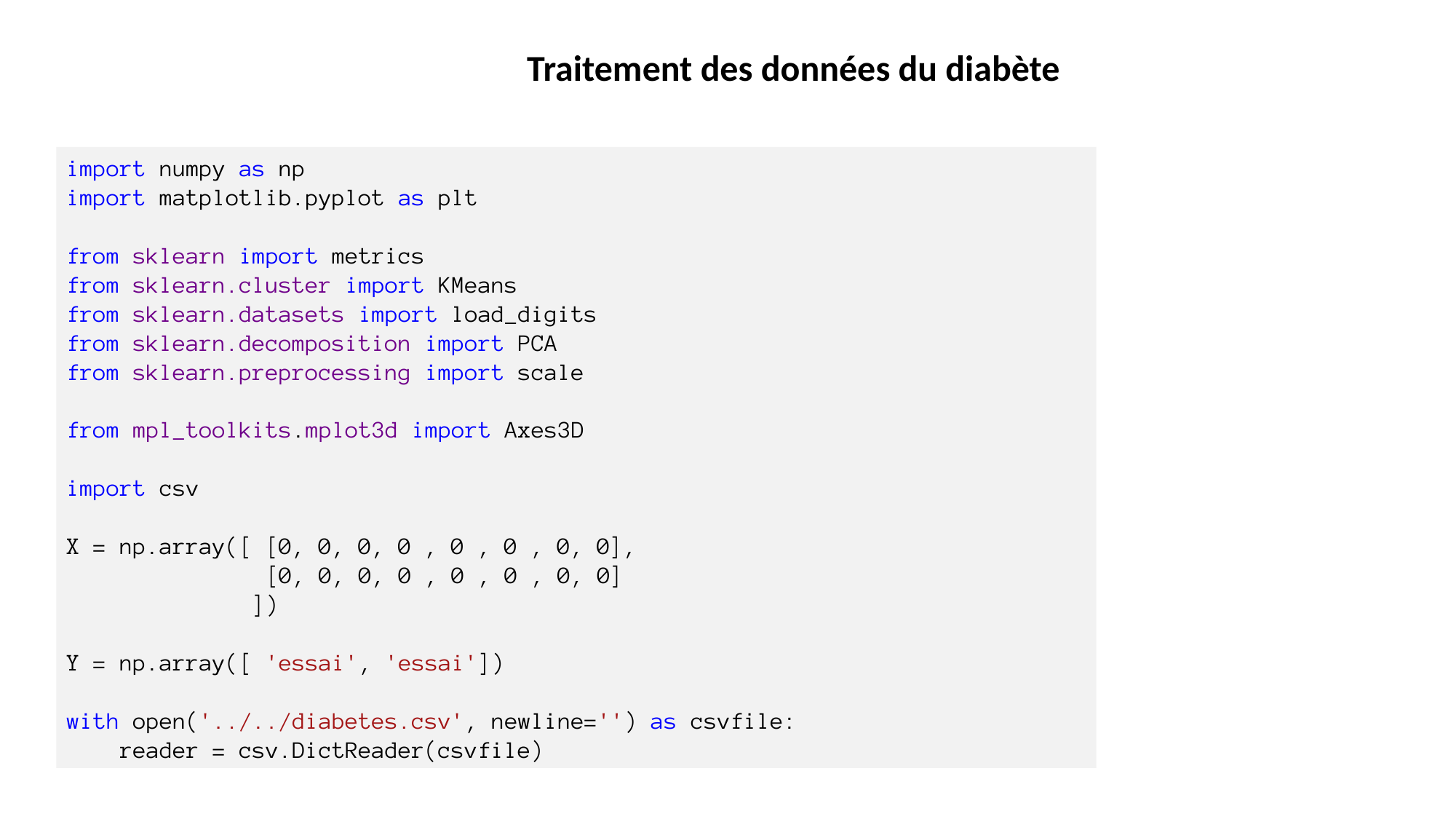

Traitement des données du diabète
import numpy as np
import matplotlib.pyplot as plt

from sklearn import metrics
from sklearn.cluster import KMeans
from sklearn.datasets import load_digits
from sklearn.decomposition import PCA
from sklearn.preprocessing import scale

from mpl_toolkits.mplot3d import Axes3D

import csv

X = np.array([ [0, 0, 0, 0 , 0 , 0 , 0, 0],
               [0, 0, 0, 0 , 0 , 0 , 0, 0]
              ])

Y = np.array([ 'essai', 'essai'])

with open('../../diabetes.csv', newline='') as csvfile:
    reader = csv.DictReader(csvfile)